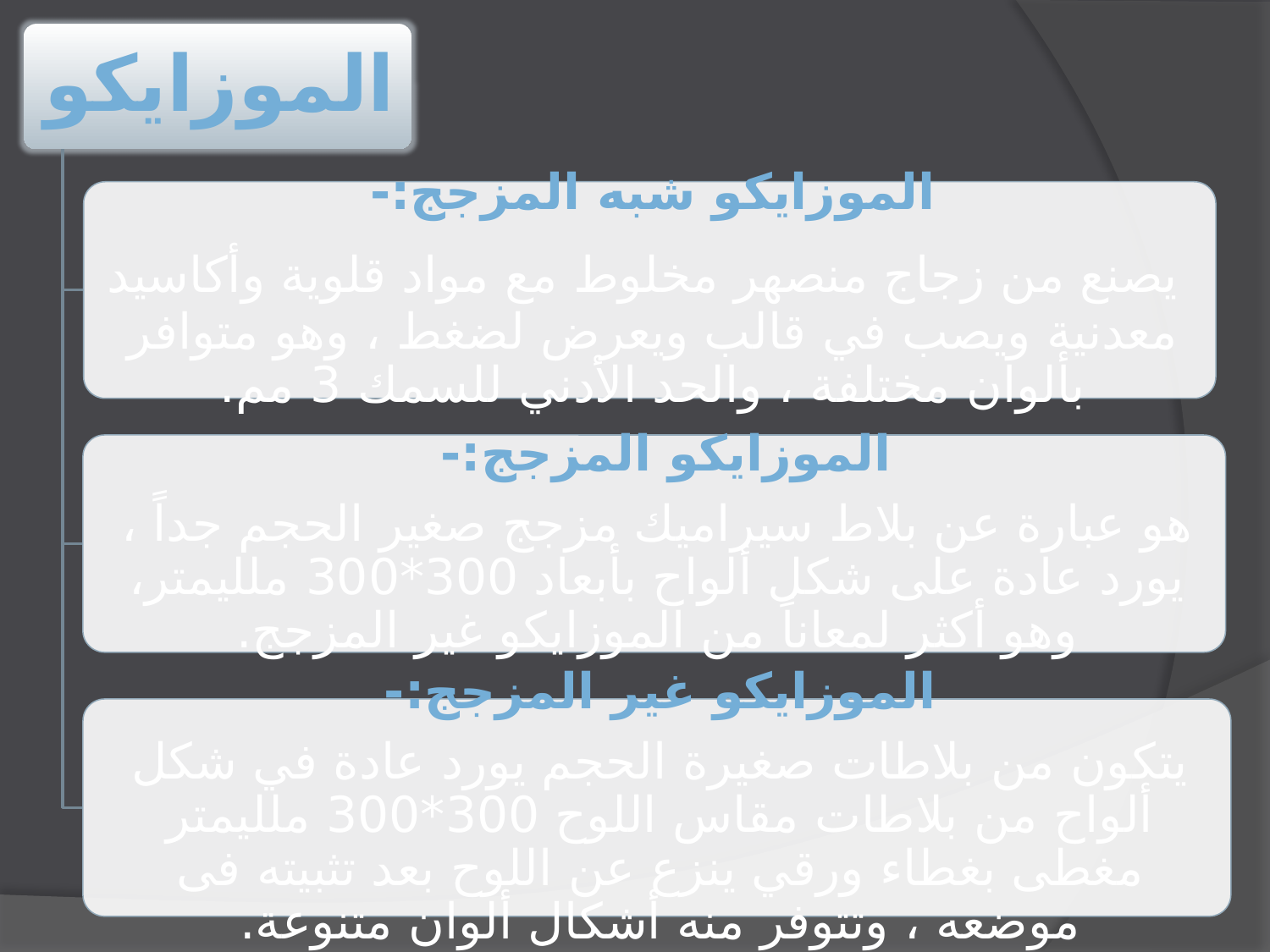

الموزايكو
الموزايكو شبه المزجج:-
 يصنع من زجاج منصهر مخلوط مع مواد قلوية وأكاسيد معدنية ويصب في قالب ويعرض لضغط ، وهو متوافر بألوان مختلفة ، والحد الأدني للسمك 3 مم.
الموزايكو المزجج:-
هو عبارة عن بلاط سيراميك مزجج صغير الحجم جداً ، يورد عادة على شكل ألواح بأبعاد 300*300 ملليمتر، وهو أكثر لمعاناً من الموزايكو غير المزجج.
الموزايكو غير المزجج:-
يتكون من بلاطات صغيرة الحجم يورد عادة في شكل ألواح من بلاطات مقاس اللوح 300*300 ملليمتر مغطى بغطاء ورقي ينزع عن اللوح بعد تثبيته فى موضعه ، وتتوفر منه أشكال ألوان متنوعة.